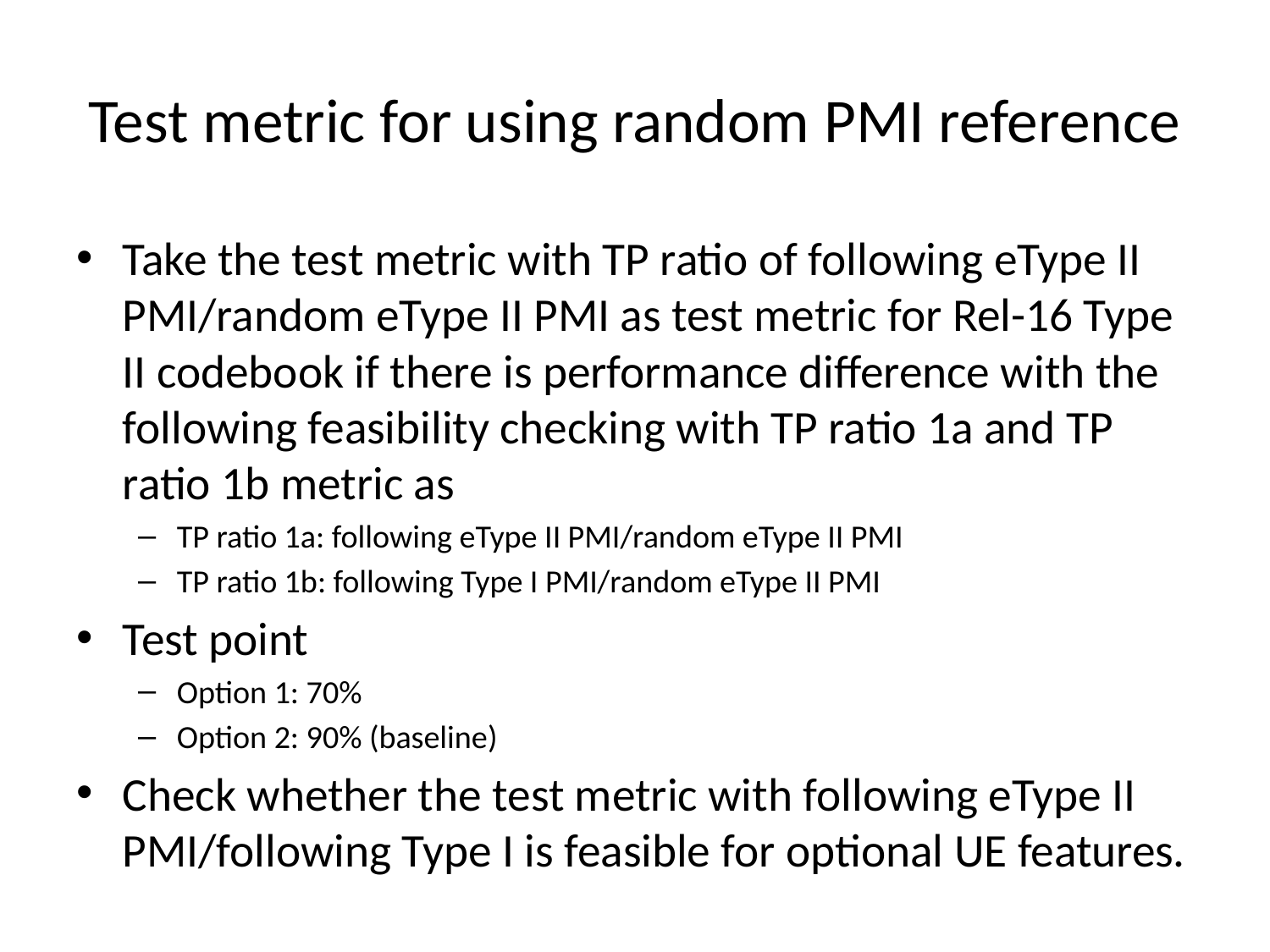

# Test metric for using random PMI reference
Take the test metric with TP ratio of following eType II PMI/random eType II PMI as test metric for Rel-16 Type II codebook if there is performance difference with the following feasibility checking with TP ratio 1a and TP ratio 1b metric as
TP ratio 1a: following eType II PMI/random eType II PMI
TP ratio 1b: following Type I PMI/random eType II PMI
Test point
Option 1: 70%
Option 2: 90% (baseline)
Check whether the test metric with following eType II PMI/following Type I is feasible for optional UE features.